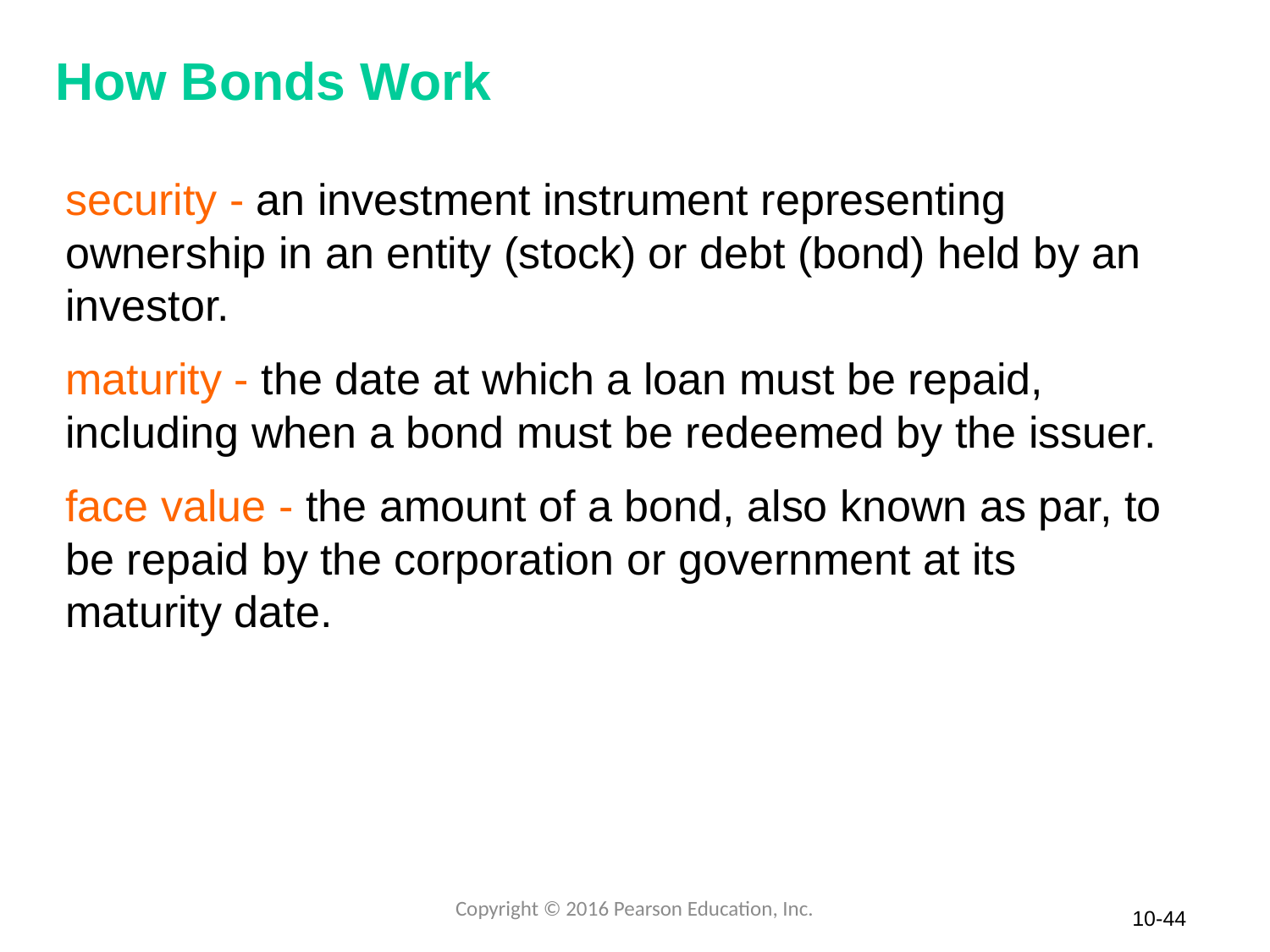

# How Bonds Work
security - an investment instrument representing ownership in an entity (stock) or debt (bond) held by an investor.

maturity - the date at which a loan must be repaid, including when a bond must be redeemed by the issuer.

face value - the amount of a bond, also known as par, to be repaid by the corporation or government at its maturity date.
Copyright © 2016 Pearson Education, Inc.